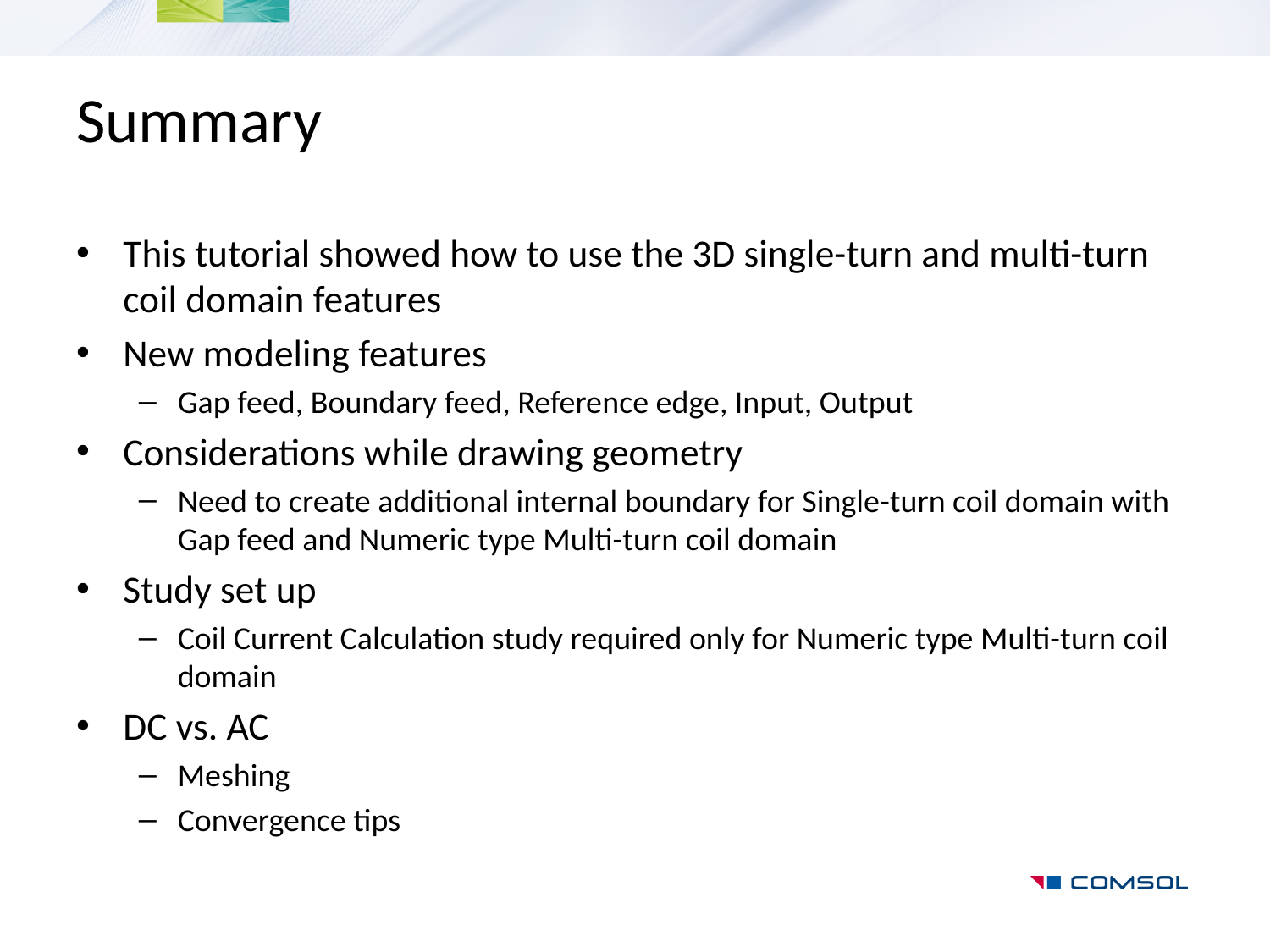

# Summary
This tutorial showed how to use the 3D single-turn and multi-turn coil domain features
New modeling features
Gap feed, Boundary feed, Reference edge, Input, Output
Considerations while drawing geometry
Need to create additional internal boundary for Single-turn coil domain with Gap feed and Numeric type Multi-turn coil domain
Study set up
Coil Current Calculation study required only for Numeric type Multi-turn coil domain
DC vs. AC
Meshing
Convergence tips